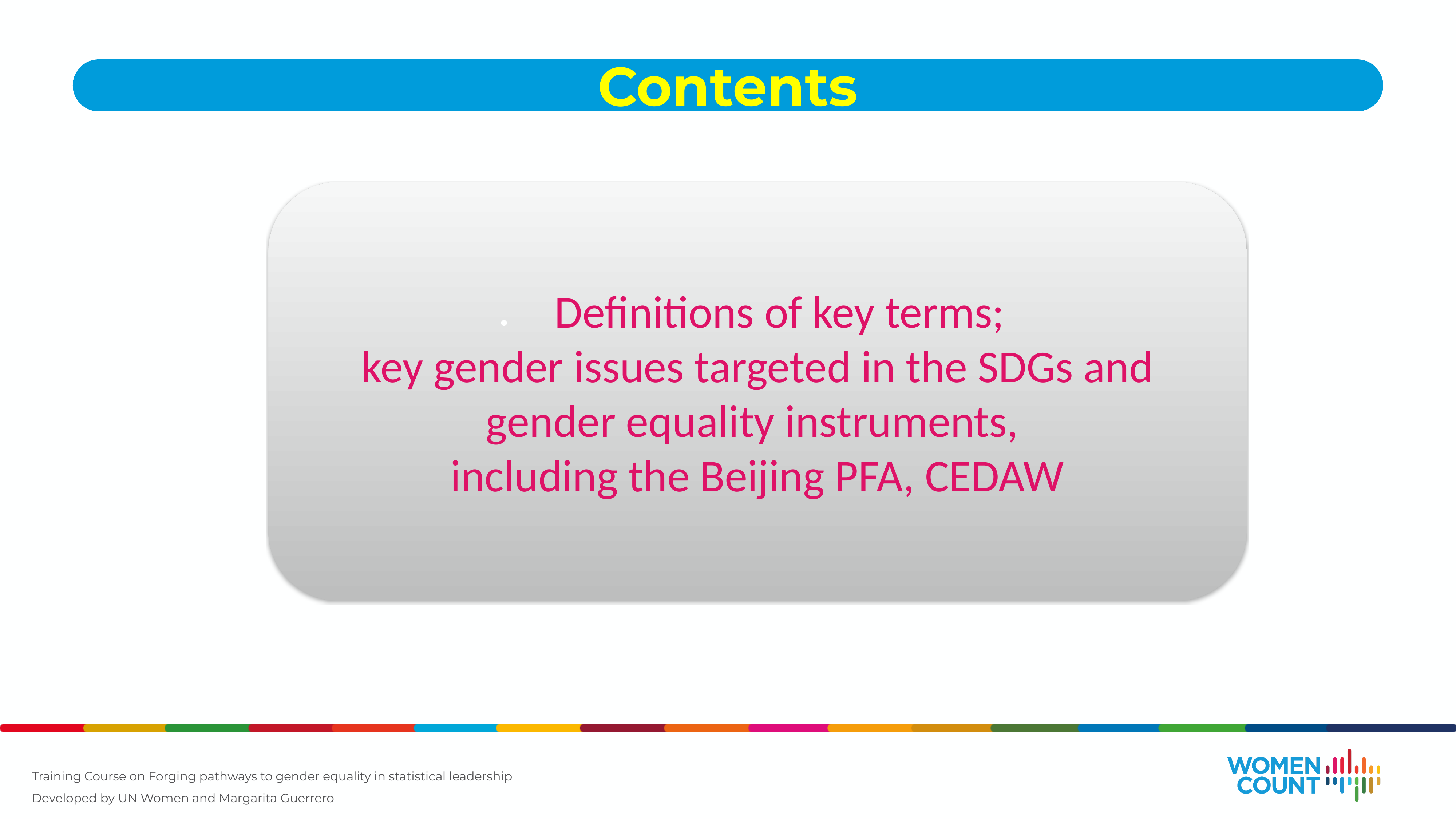

Contents
•	Definitions of key terms;
key gender issues targeted in the SDGs and gender equality instruments,
including the Beijing PFA, CEDAW
Training Course on Forging pathways to gender equality in statistical leadership
Developed by UN Women and Margarita Guerrero